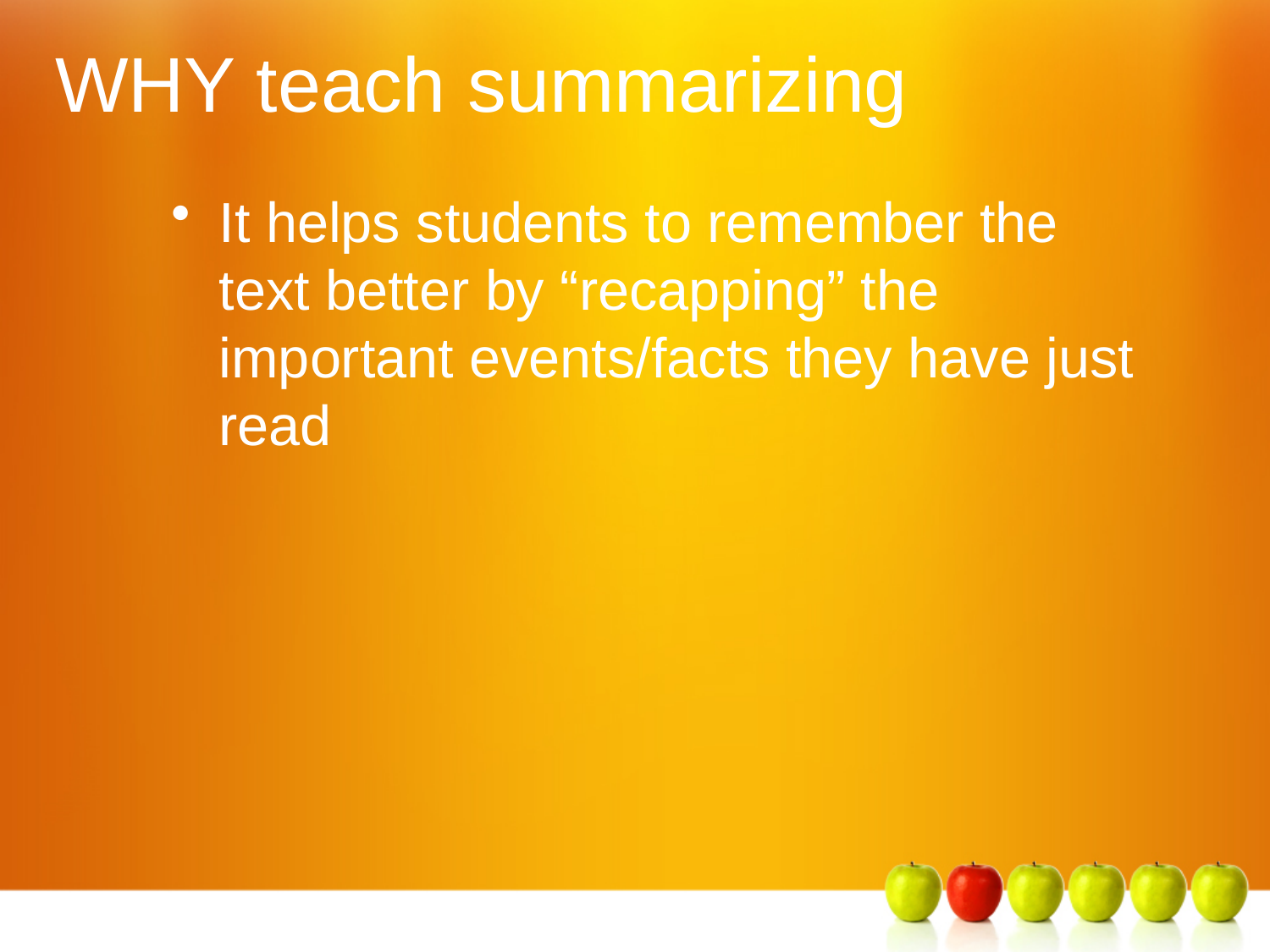

# WHY teach summarizing
It helps students to remember the text better by “recapping” the important events/facts they have just read